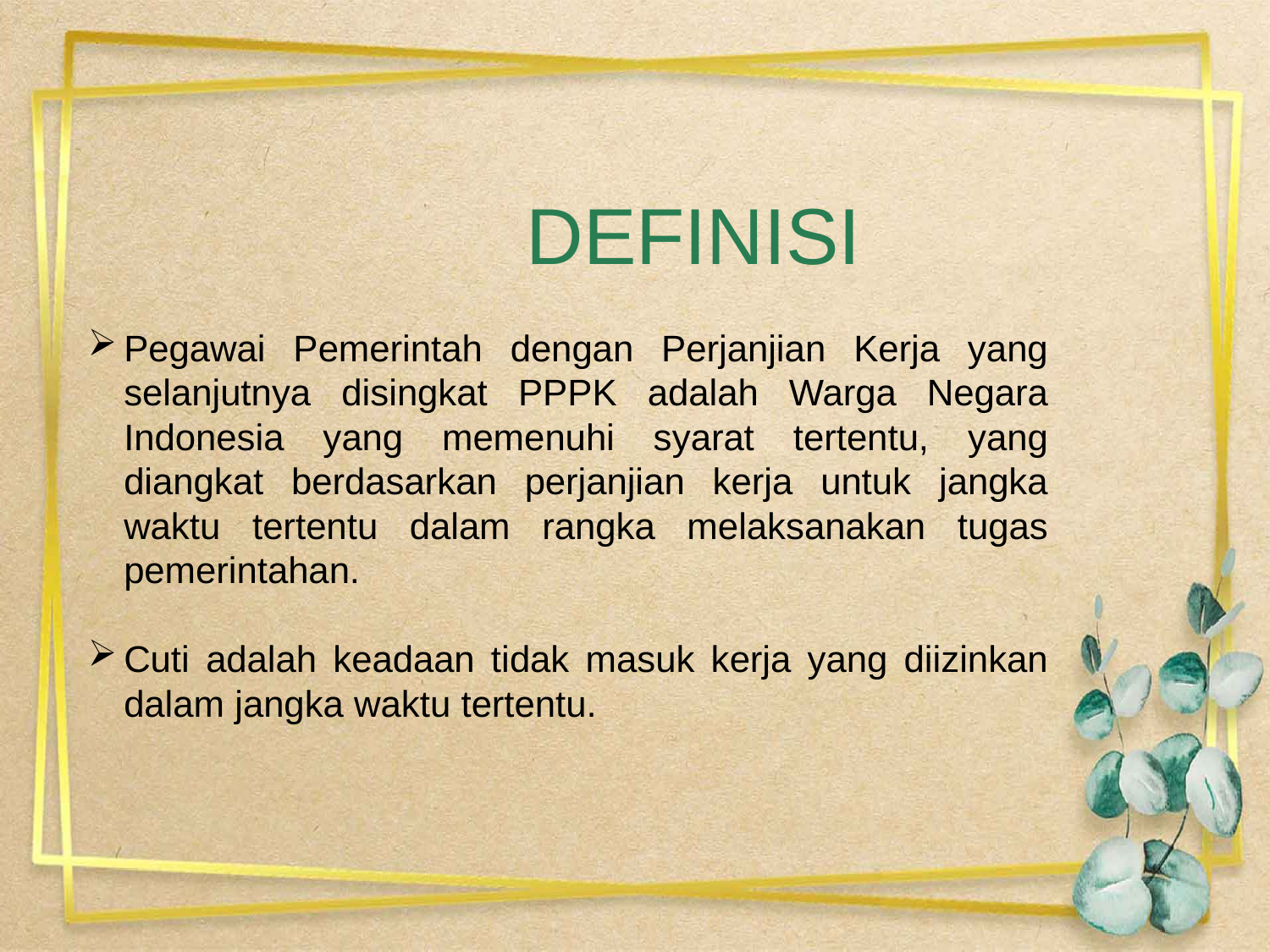

DEFINISI
Pegawai Pemerintah dengan Perjanjian Kerja yang selanjutnya disingkat PPPK adalah Warga Negara Indonesia yang memenuhi syarat tertentu, yang diangkat berdasarkan perjanjian kerja untuk jangka waktu tertentu dalam rangka melaksanakan tugas pemerintahan.

Cuti adalah keadaan tidak masuk kerja yang diizinkan dalam jangka waktu tertentu.